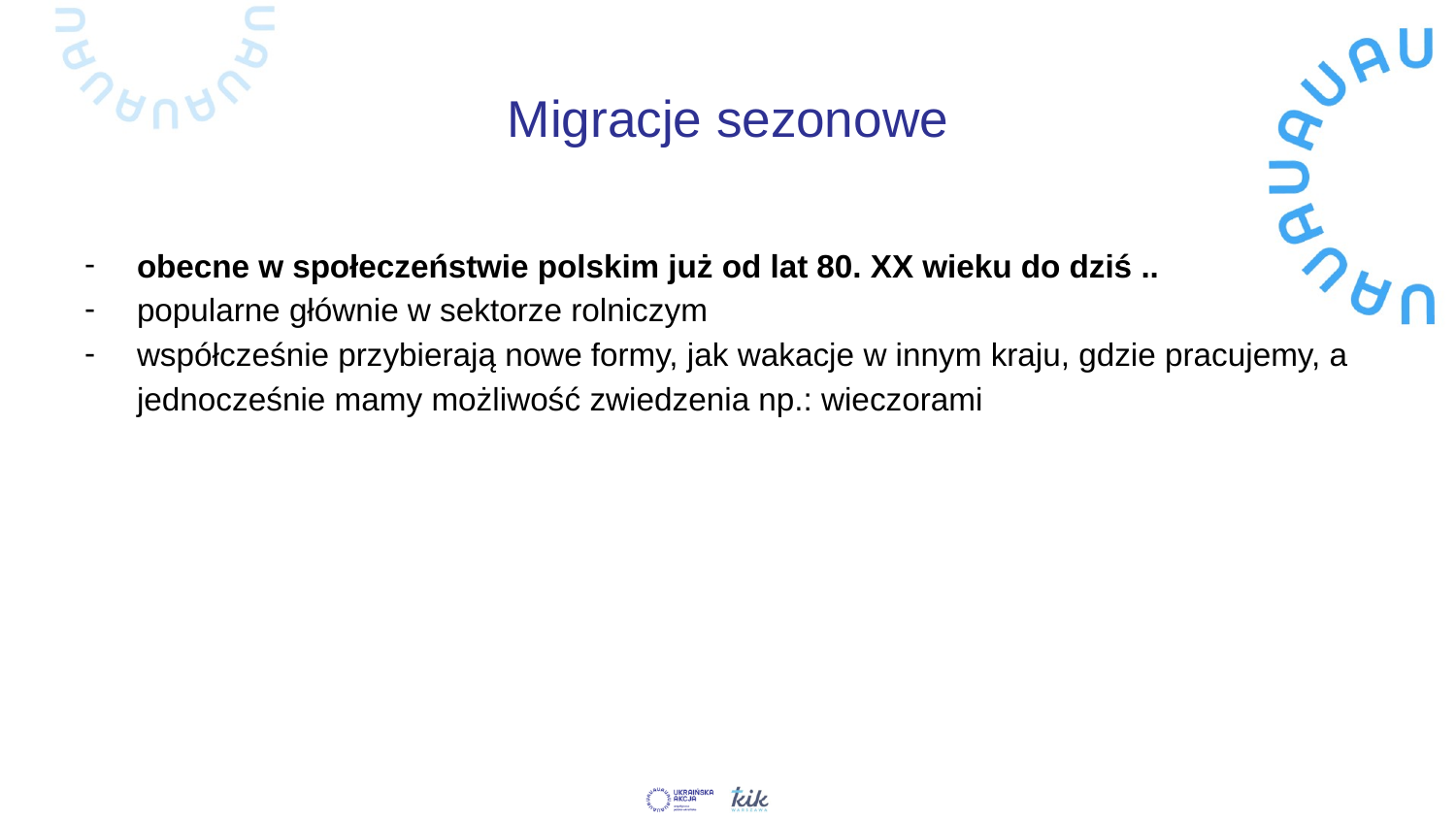

# Migracje sezonowe
obecne w społeczeństwie polskim już od lat 80. XX wieku do dziś ..
popularne głównie w sektorze rolniczym
współcześnie przybierają nowe formy, jak wakacje w innym kraju, gdzie pracujemy, a jednocześnie mamy możliwość zwiedzenia np.: wieczorami